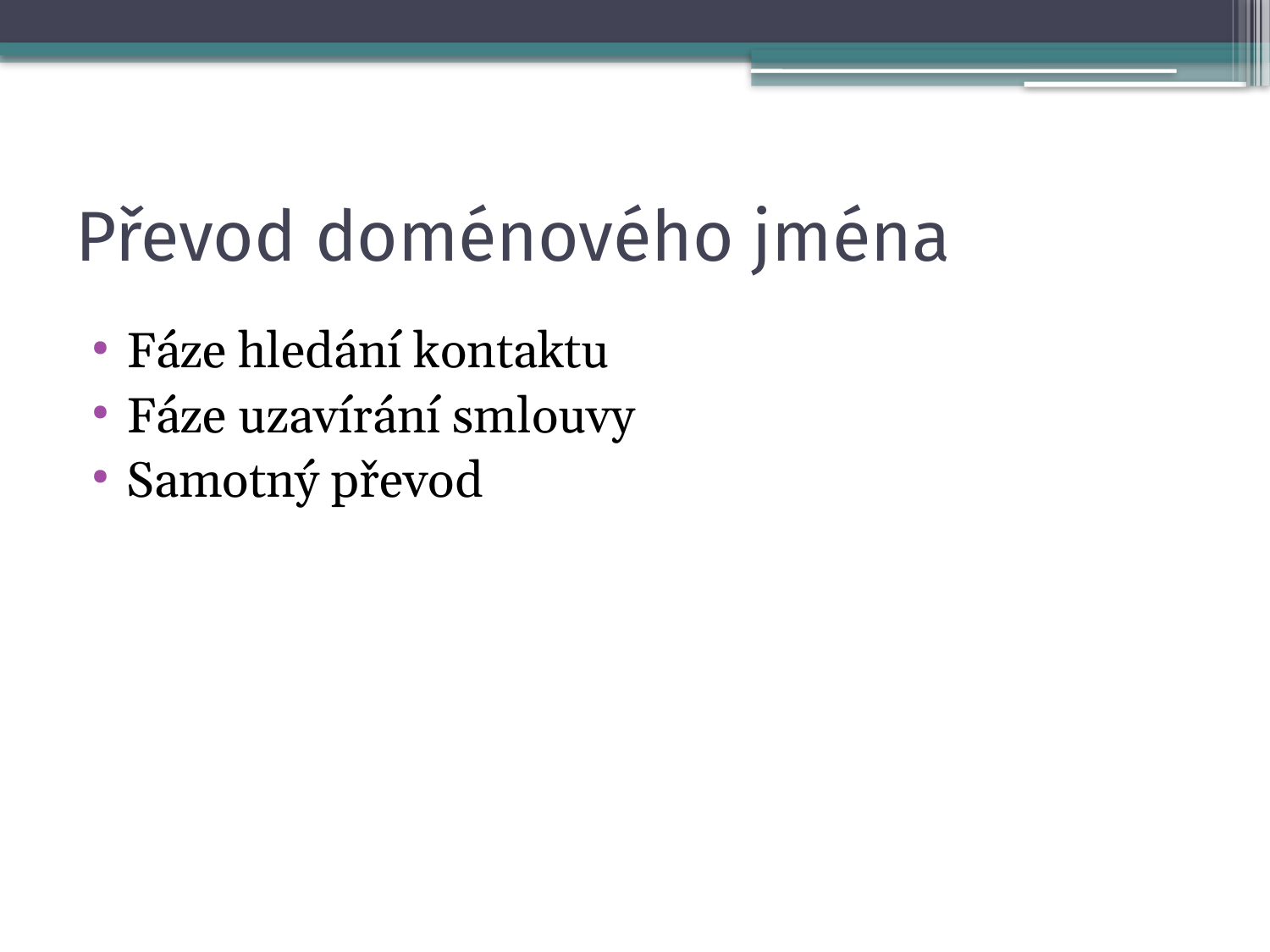

# Převod doménového jména
Fáze hledání kontaktu
Fáze uzavírání smlouvy
Samotný převod